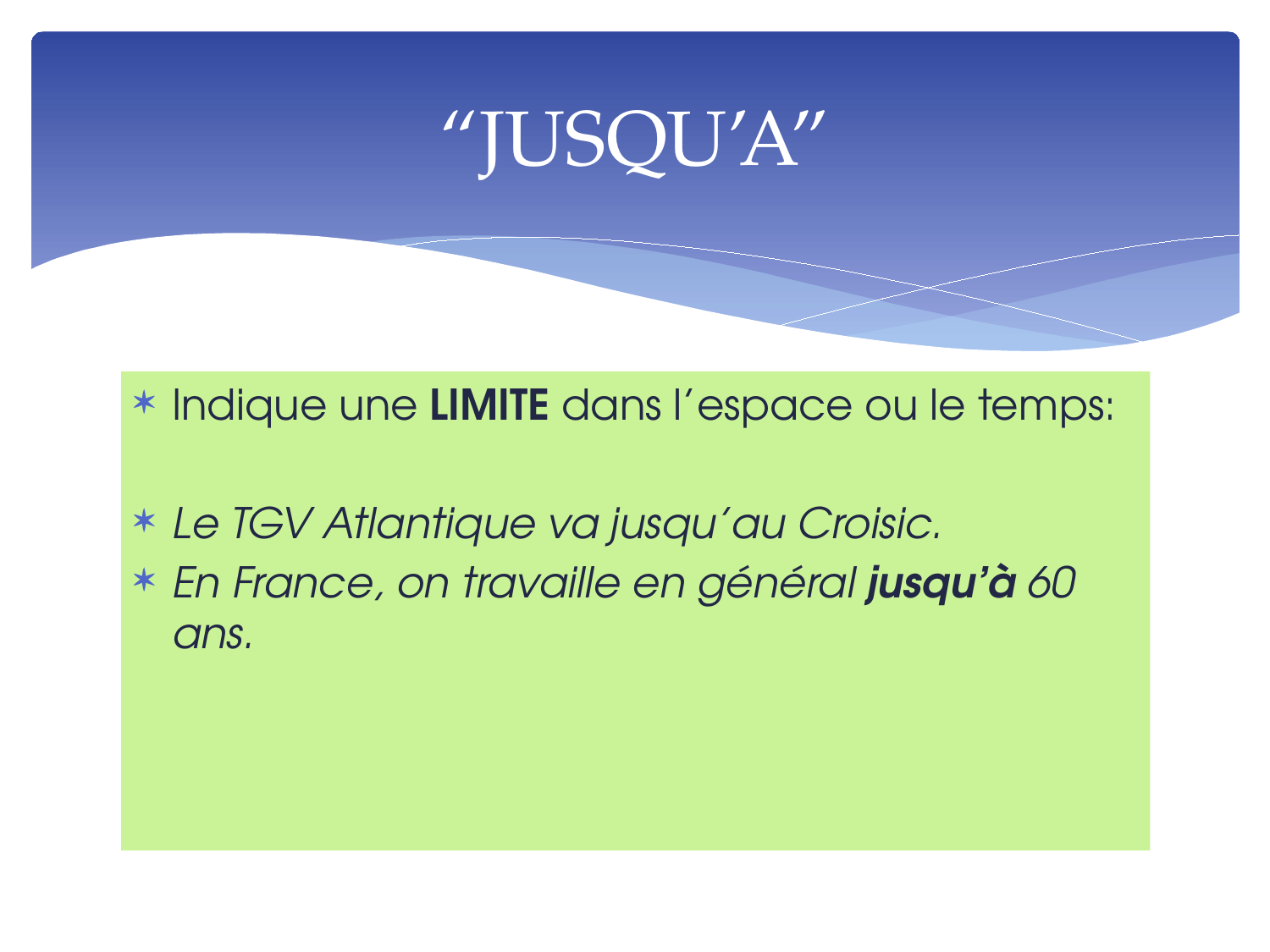

# “JUSQU’A”
Indique une LIMITE dans l’espace ou le temps:

Le TGV Atlantique va jusqu’au Croisic.
En France, on travaille en général jusqu’à 60 ans.